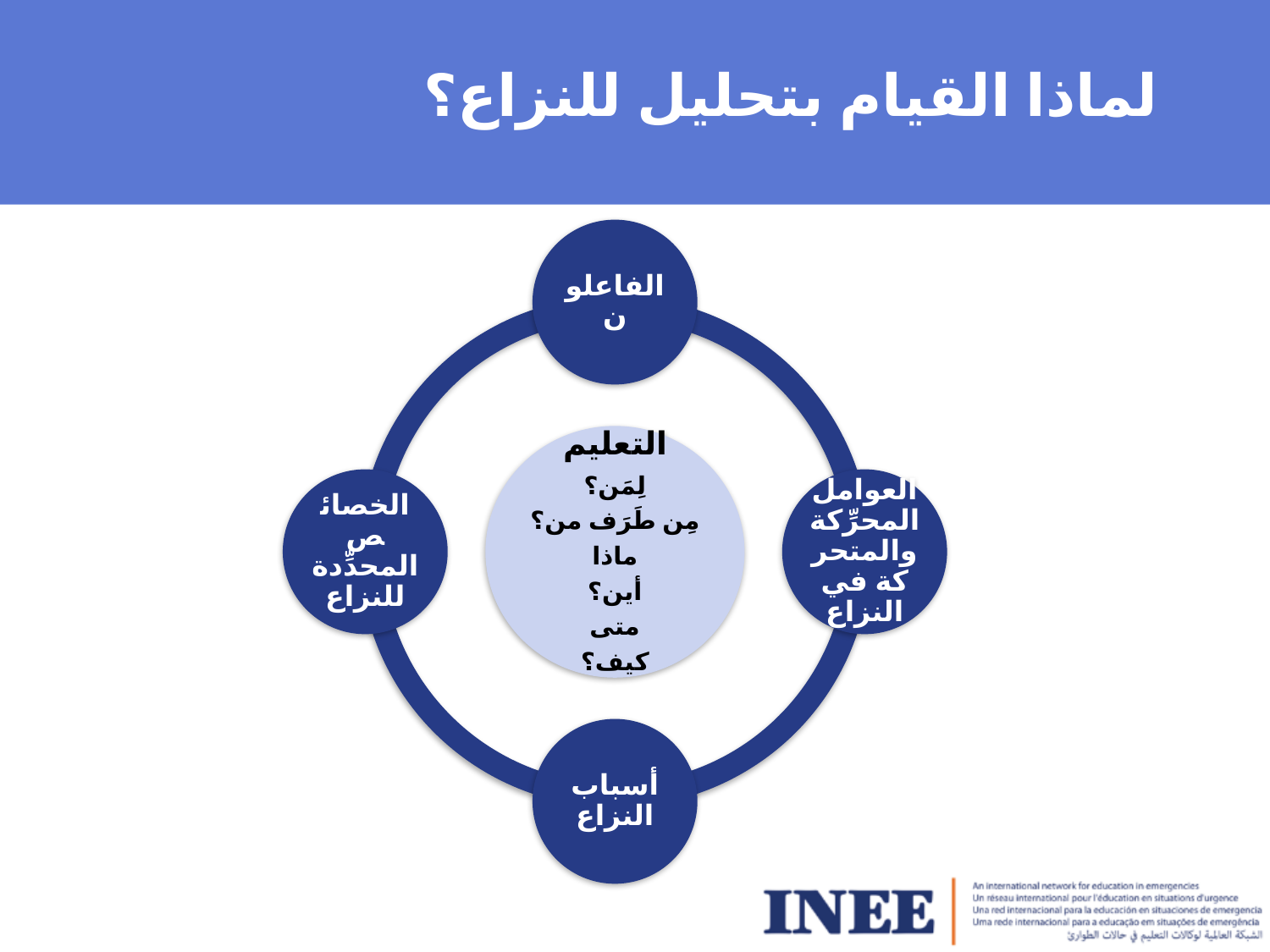

لماذا القيام بتحليل للنزاع؟
التعليم
لِمَن؟
مِن طَرَف من؟
ماذا
أين؟
متى
كيف؟
الفاعلون
العوامل المحرِّكة والمتحركة في النزاع
أسباب النزاع
الخصائص المحدِّدة للنزاع